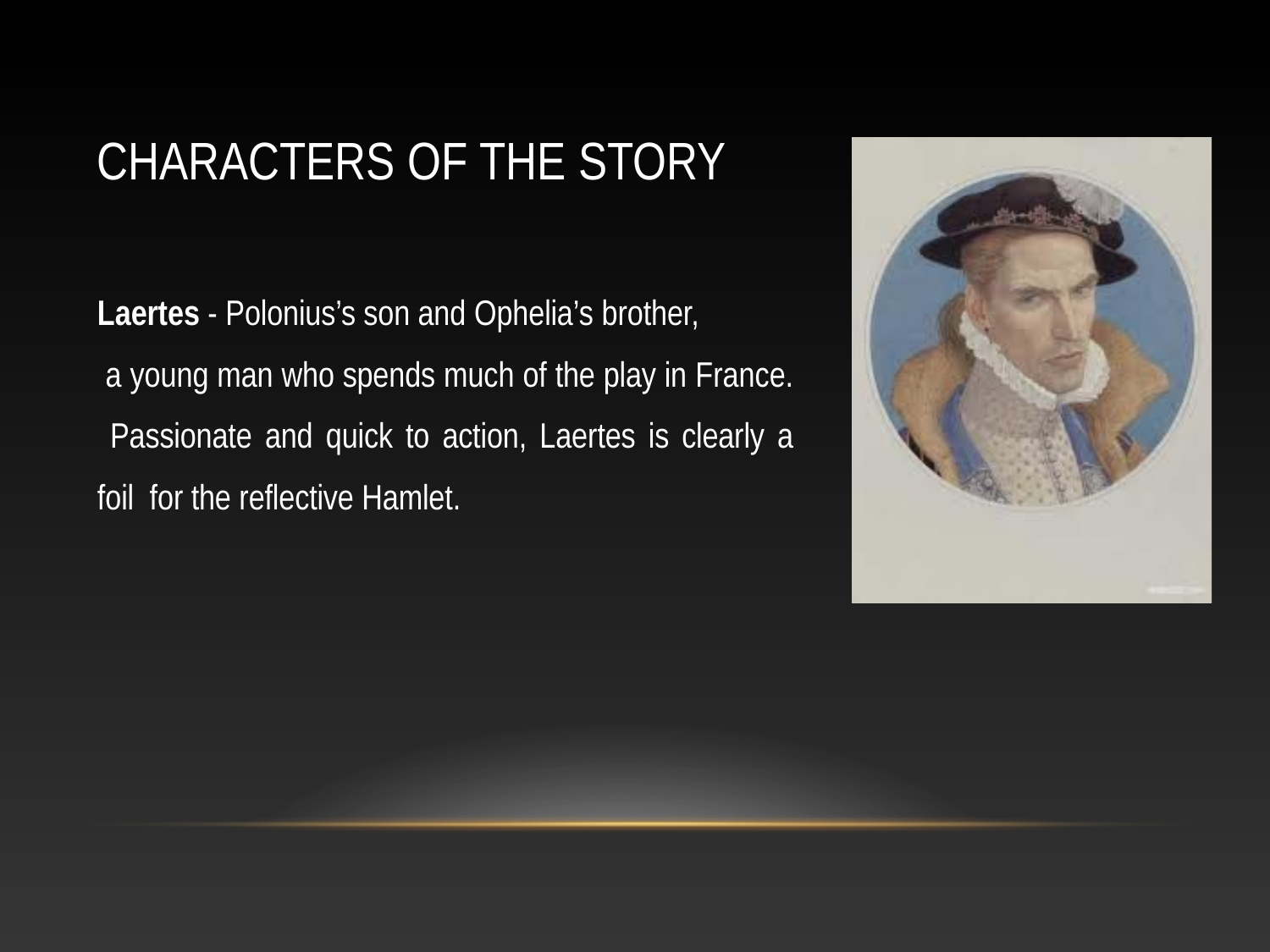

# CHARACTERS OF THE STORY

Laertes - Polonius’s son and Ophelia’s brother,
a young man who spends much of the play in France.  Passionate and quick to action, Laertes is clearly a foil  for the reflective Hamlet.